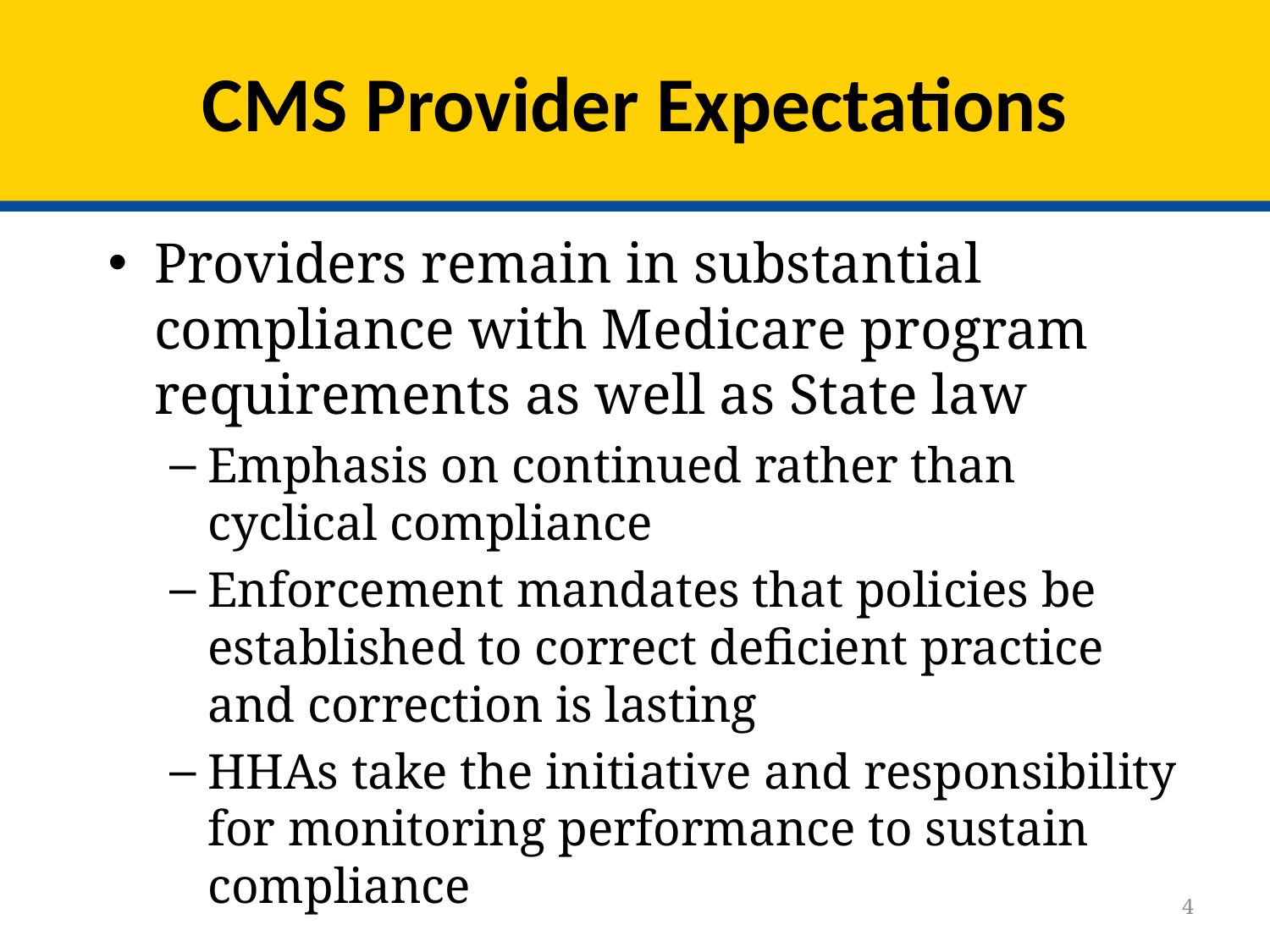

# CMS Provider Expectations
Providers remain in substantial compliance with Medicare program requirements as well as State law
Emphasis on continued rather than cyclical compliance
Enforcement mandates that policies be established to correct deficient practice and correction is lasting
HHAs take the initiative and responsibility for monitoring performance to sustain compliance

4